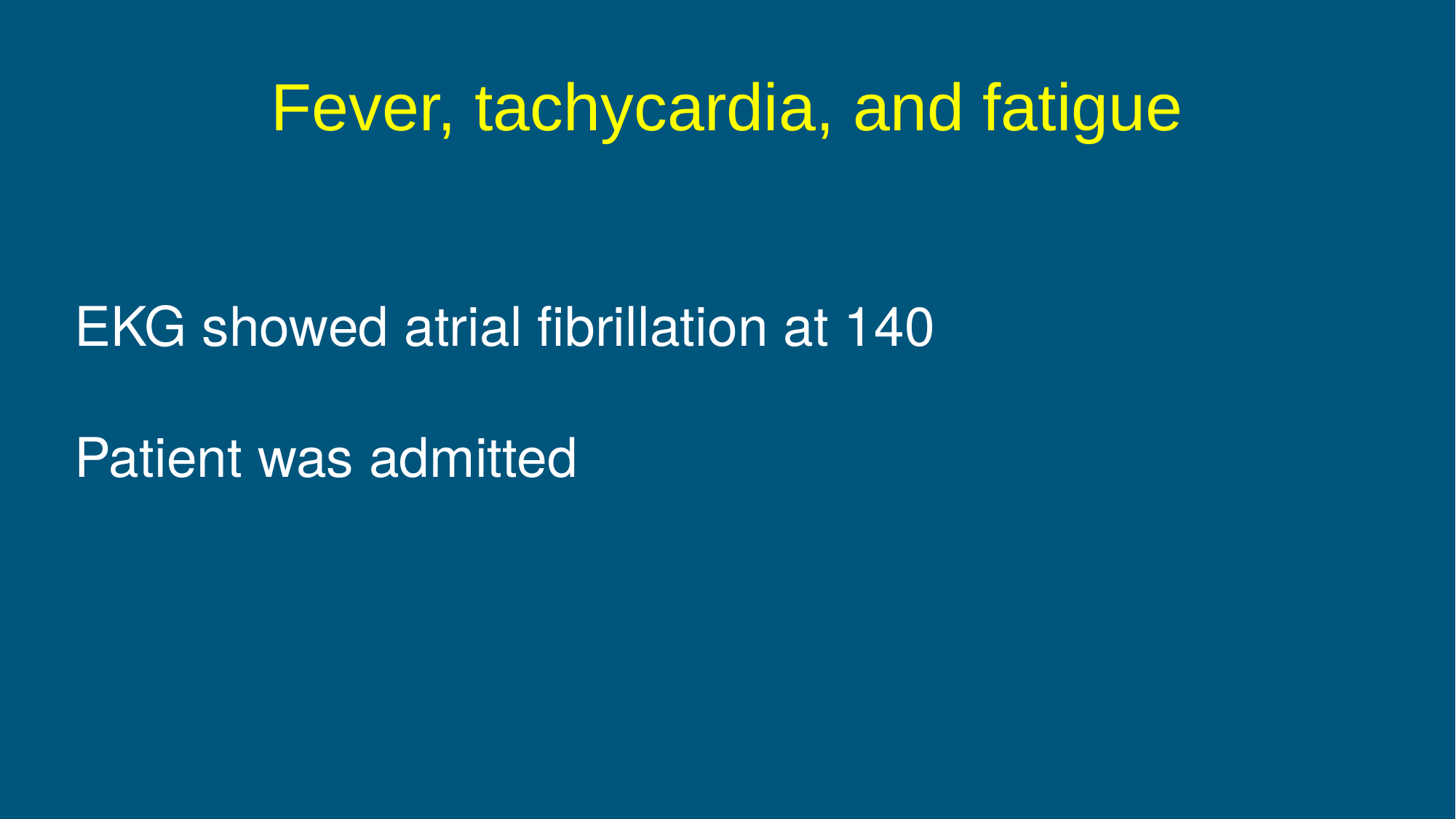

Fever, tachycardia, and fatigue

EKG showed atrial fibrillation at 140

Patient was admitted